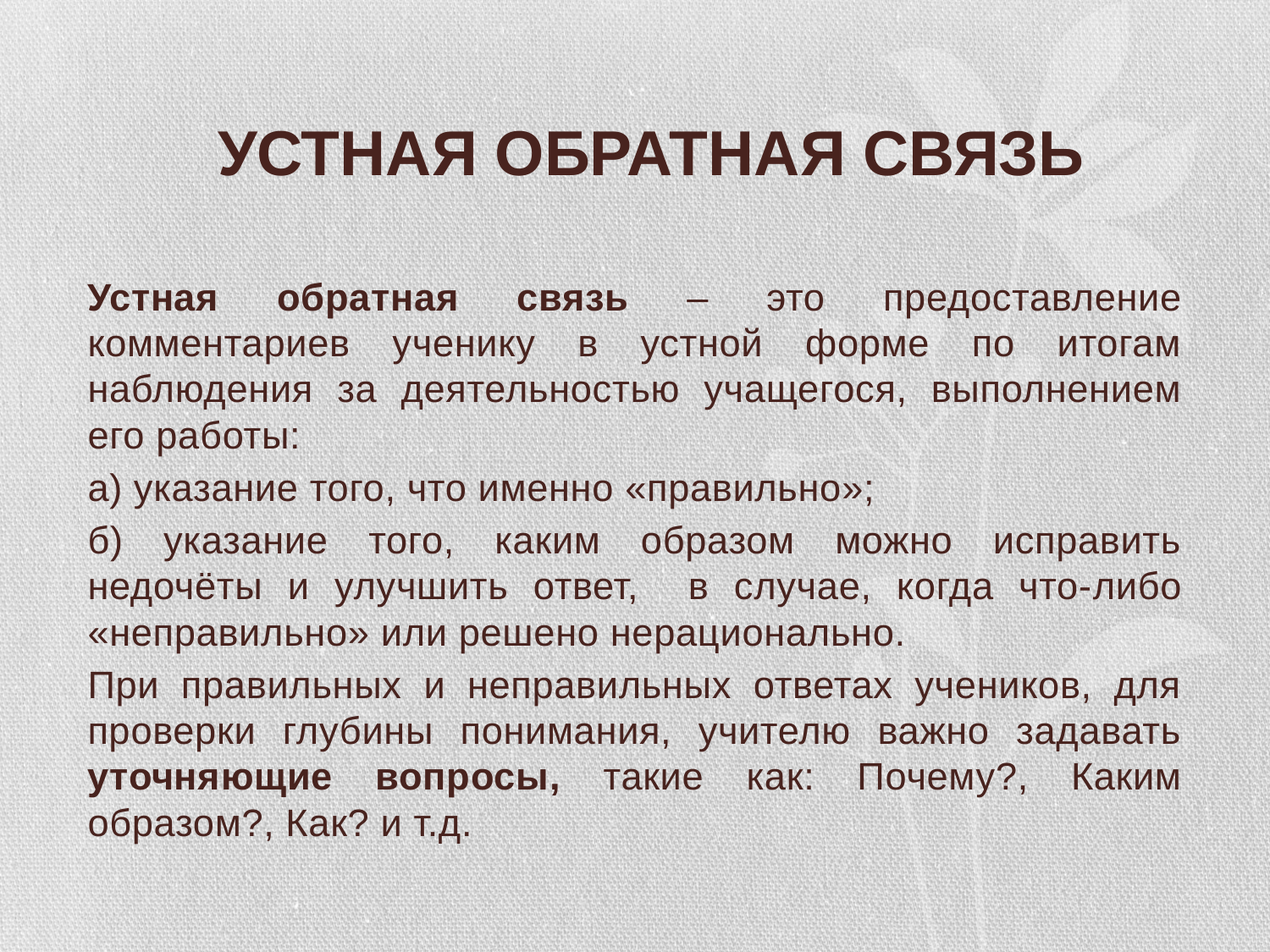

# УСТНАЯ ОБРАТНАЯ СВЯЗЬ
Устная обратная связь – это предоставление комментариев ученику в устной форме по итогам наблюдения за деятельностью учащегося, выполнением его работы:
а) указание того, что именно «правильно»;
б) указание того, каким образом можно исправить недочёты и улучшить ответ,  в случае, когда что-­либо «неправильно» или решено нерационально.
При правильных и неправильных ответах учеников, для проверки глубины понимания, учителю важно задавать уточняющие вопросы, такие как: Почему?, Каким образом?, Как? и т.д.